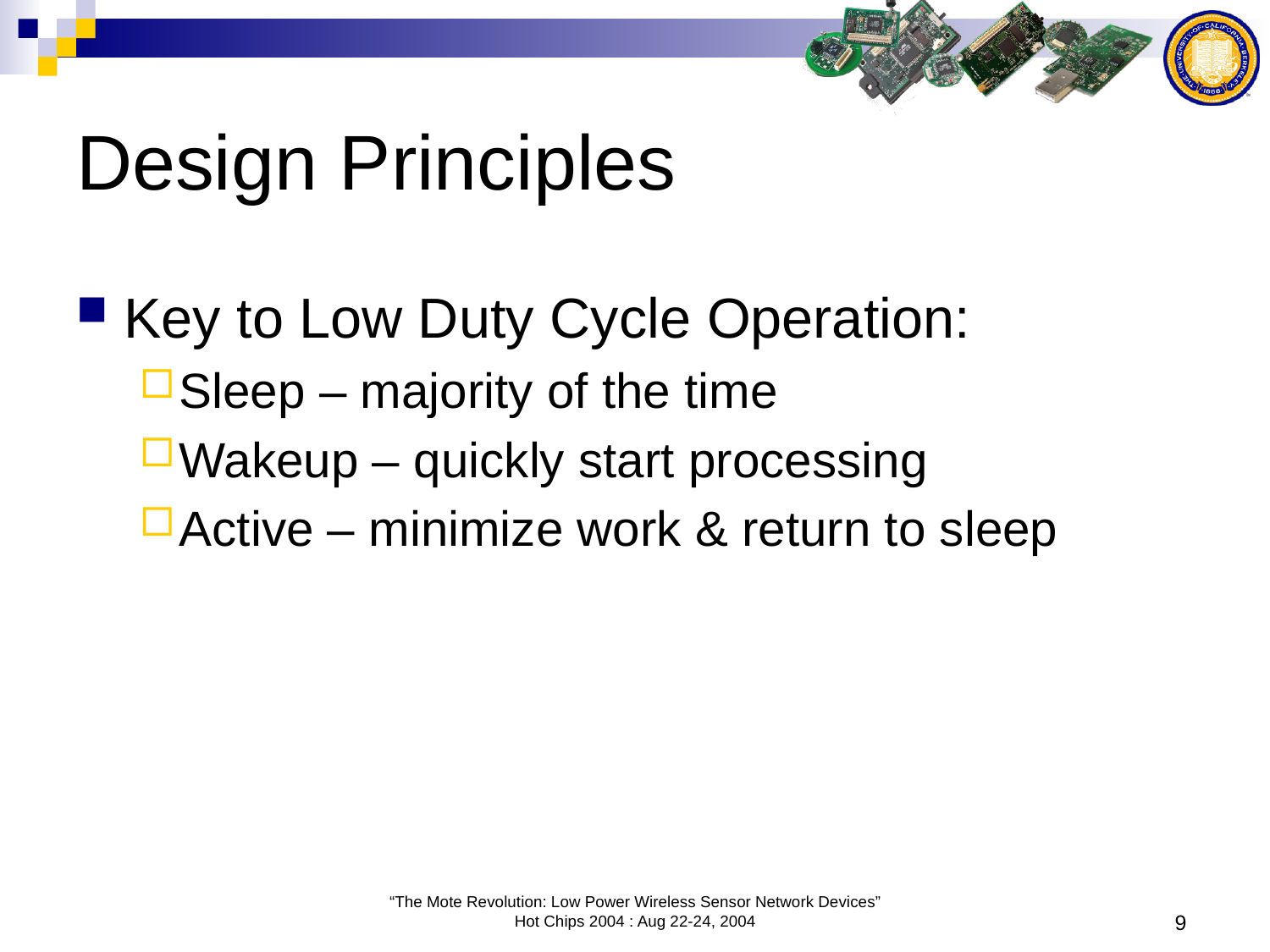

# Design Principles
Key to Low Duty Cycle Operation:
Sleep – majority of the time
Wakeup – quickly start processing
Active – minimize work & return to sleep
“The Mote Revolution: Low Power Wireless Sensor Network Devices”
Hot Chips 2004 : Aug 22-24, 2004